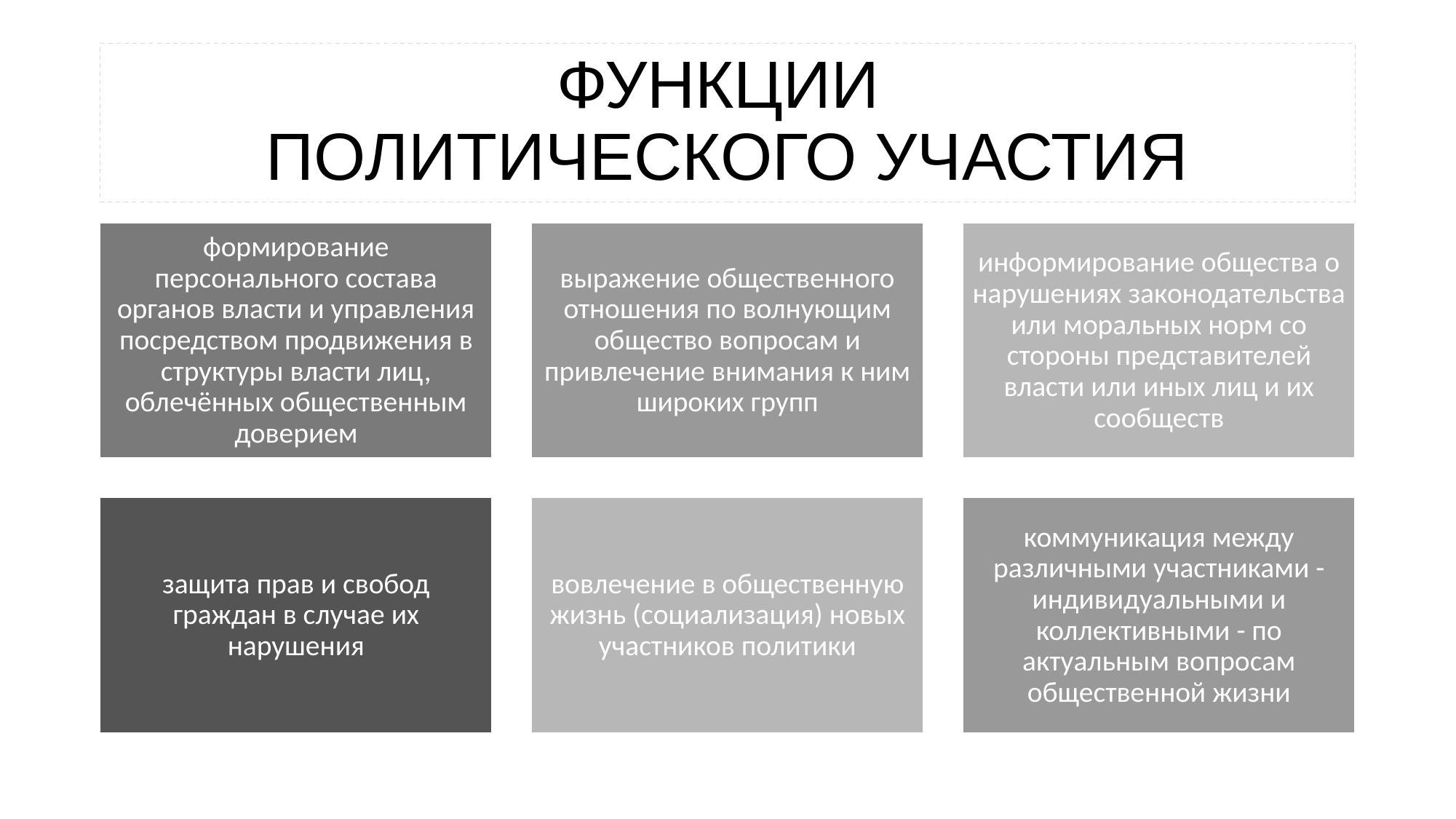

# ФУНКЦИИ ПОЛИТИЧЕСКОГО УЧАСТИЯ
формирование персонального состава органов власти и управления посредством продвижения в структуры власти лиц, облечённых общественным доверием
выражение общественного отношения по волнующим общество вопросам и привлечение внимания к ним широких групп
информирование общества о нарушениях законодательства или моральных норм со стороны представителей власти или иных лиц и их сообществ
защита прав и свобод граждан в случае их нарушения
вовлечение в общественную жизнь (социализация) новых участников политики
коммуникация между различными участниками - индивидуальными и коллективными - по актуальным вопросам общественной жизни